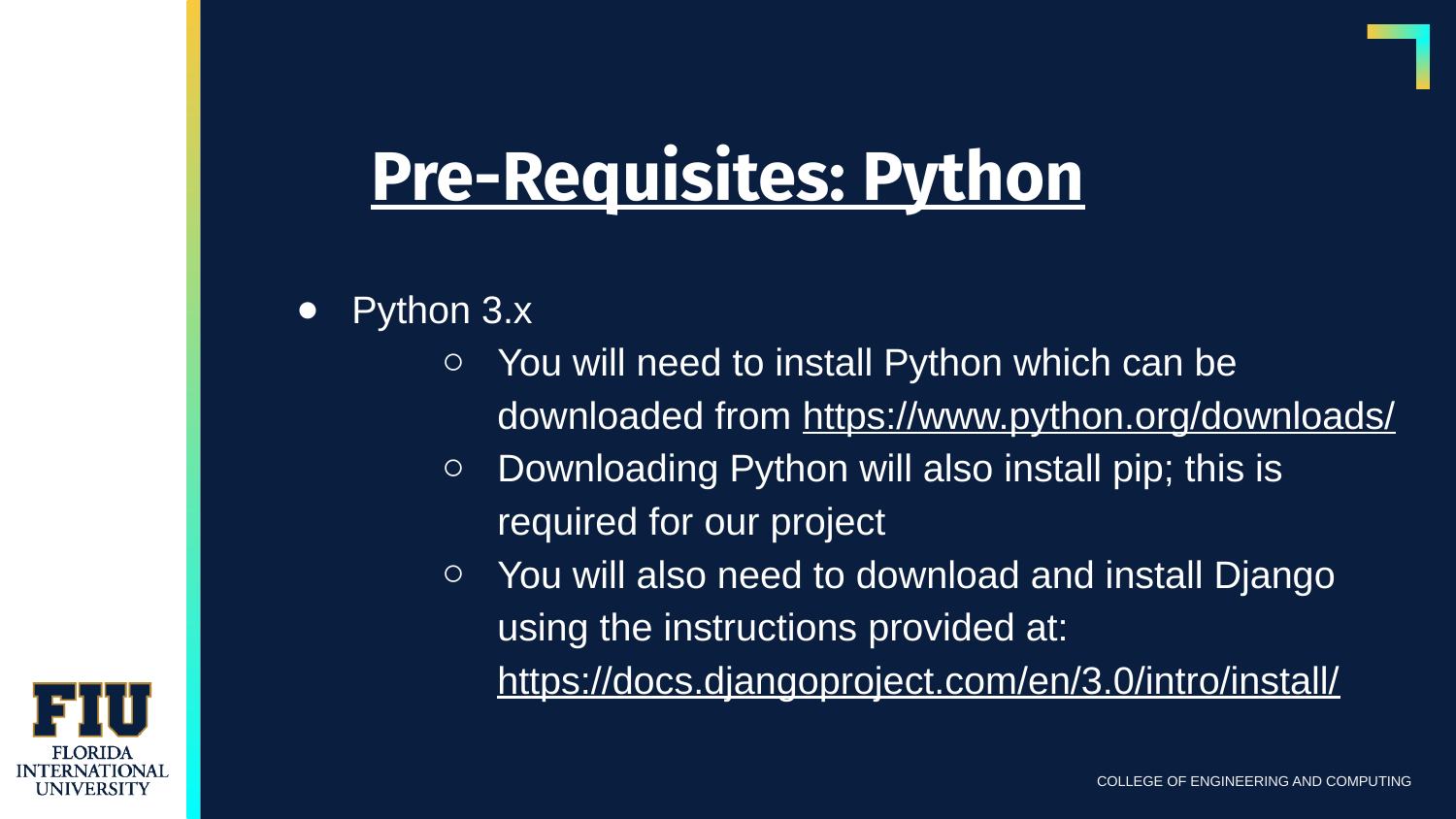

Pre-Requisites: Python
Python 3.x
You will need to install Python which can be downloaded from https://www.python.org/downloads/
Downloading Python will also install pip; this is required for our project
You will also need to download and install Django using the instructions provided at: https://docs.djangoproject.com/en/3.0/intro/install/